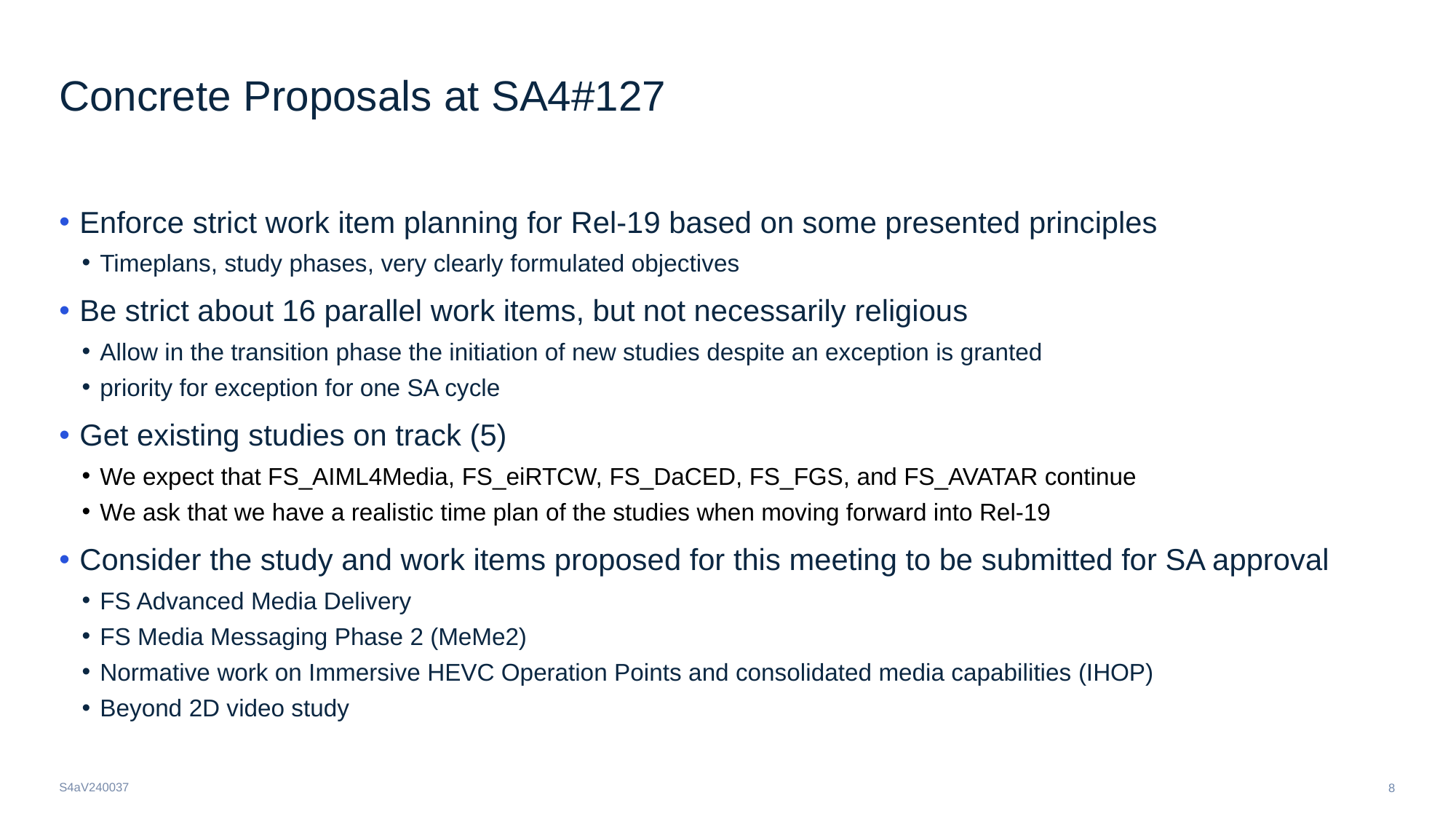

# Concrete Proposals at SA4#127

Enforce strict work item planning for Rel-19 based on some presented principles
Timeplans, study phases, very clearly formulated objectives
Be strict about 16 parallel work items, but not necessarily religious
Allow in the transition phase the initiation of new studies despite an exception is granted
priority for exception for one SA cycle
Get existing studies on track (5)
We expect that FS_AIML4Media, FS_eiRTCW, FS_DaCED, FS_FGS, and FS_AVATAR continue
We ask that we have a realistic time plan of the studies when moving forward into Rel-19
Consider the study and work items proposed for this meeting to be submitted for SA approval
FS Advanced Media Delivery
FS Media Messaging Phase 2 (MeMe2)
Normative work on Immersive HEVC Operation Points and consolidated media capabilities (IHOP)
Beyond 2D video study

S4aV240037